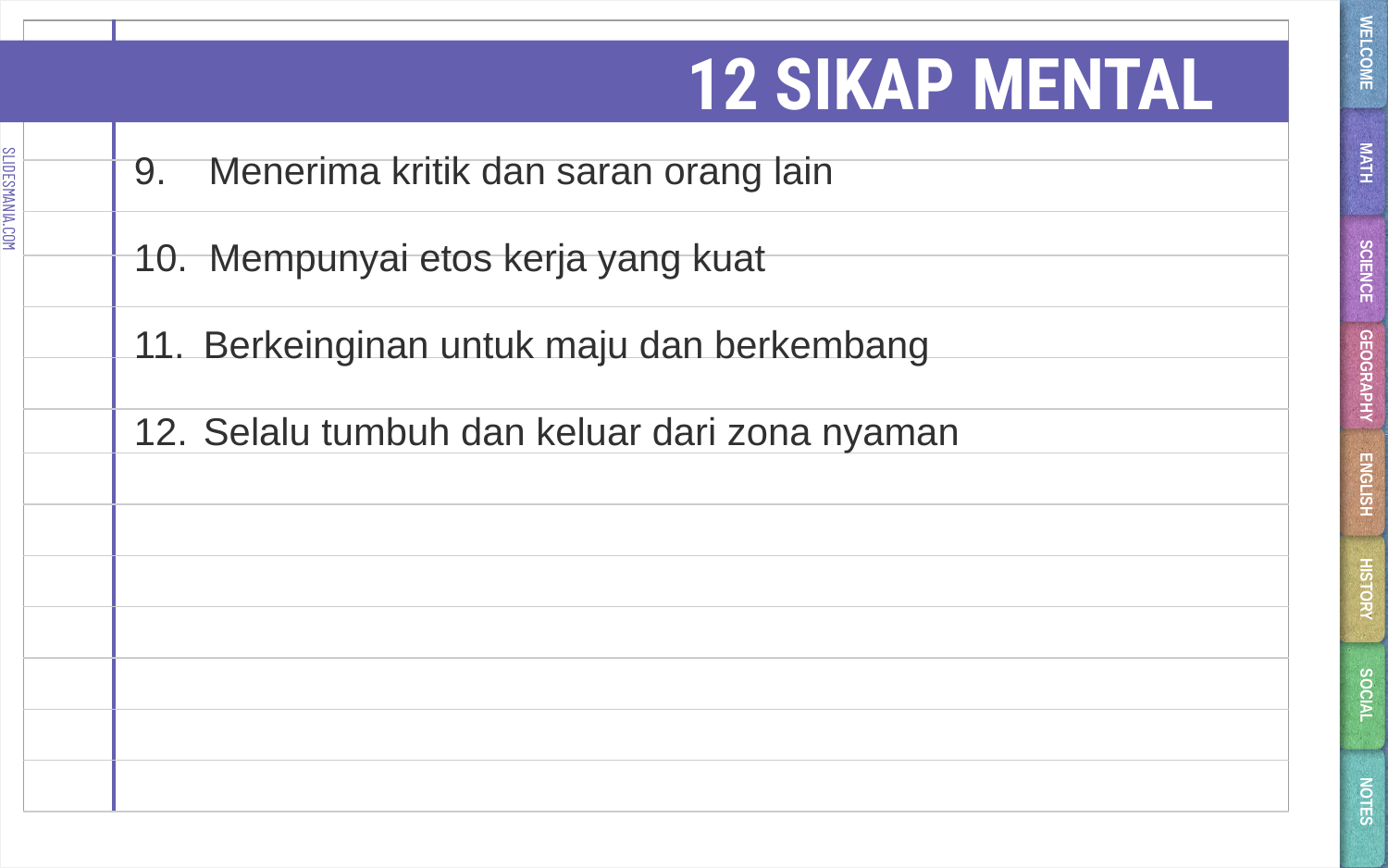

WELCOME
# 12 SIKAP MENTAL
9.    Menerima kritik dan saran orang lain
10.  Mempunyai etos kerja yang kuat
Berkeinginan untuk maju dan berkembang
Selalu tumbuh dan keluar dari zona nyaman
MATH
SCIENCE
GEOGRAPHY
ENGLISH
HISTORY
SOCIAL
NOTES